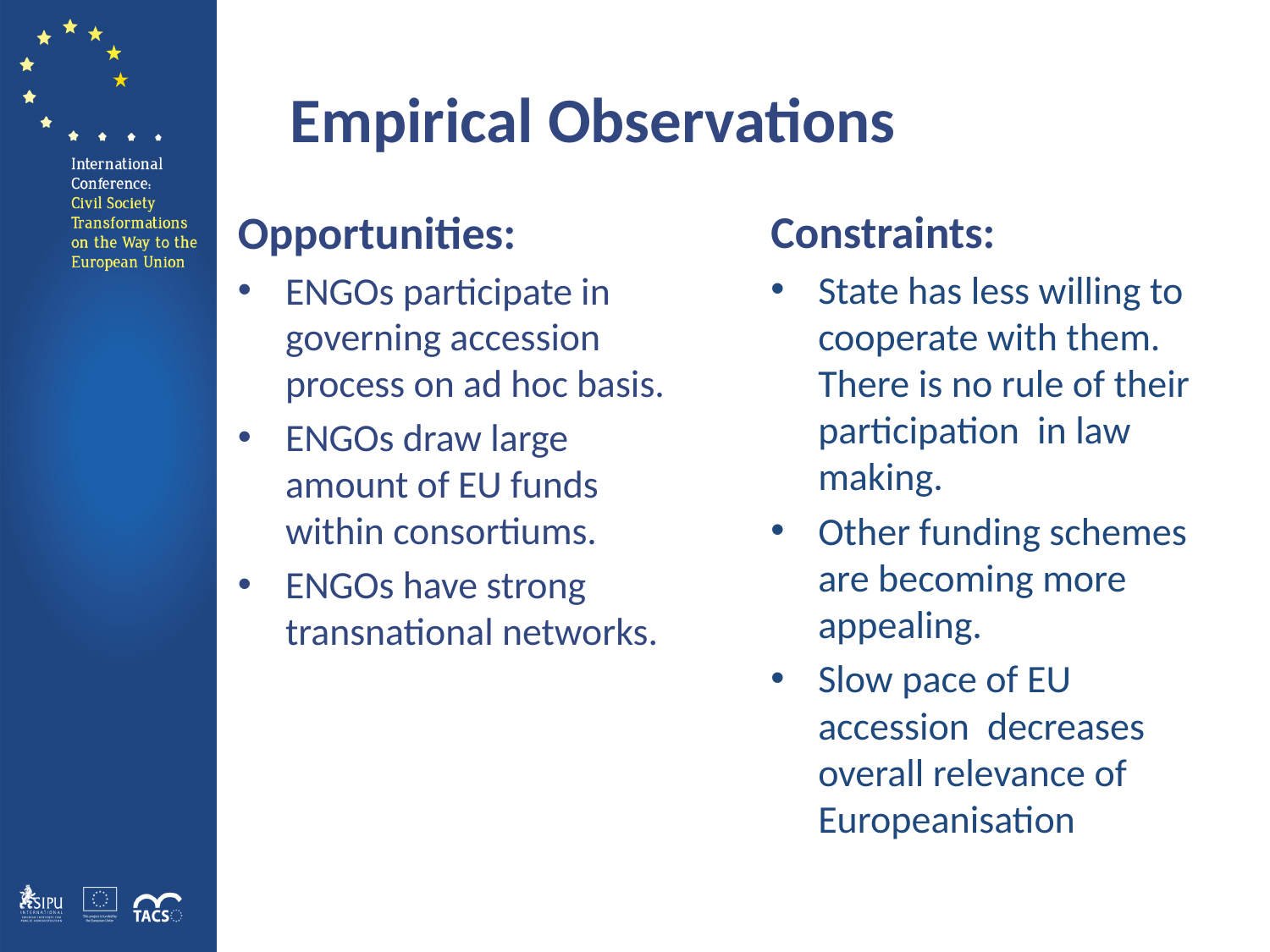

# Empirical Observations
Opportunities:
ENGOs participate in governing accession process on ad hoc basis.
ENGOs draw large amount of EU funds  within consortiums.
ENGOs have strong transnational networks.

Constraints:
State has less willing to cooperate with them. There is no rule of their participation  in law making.
Other funding schemes are becoming more appealing.
Slow pace of EU accession  decreases overall relevance of Europeanisation